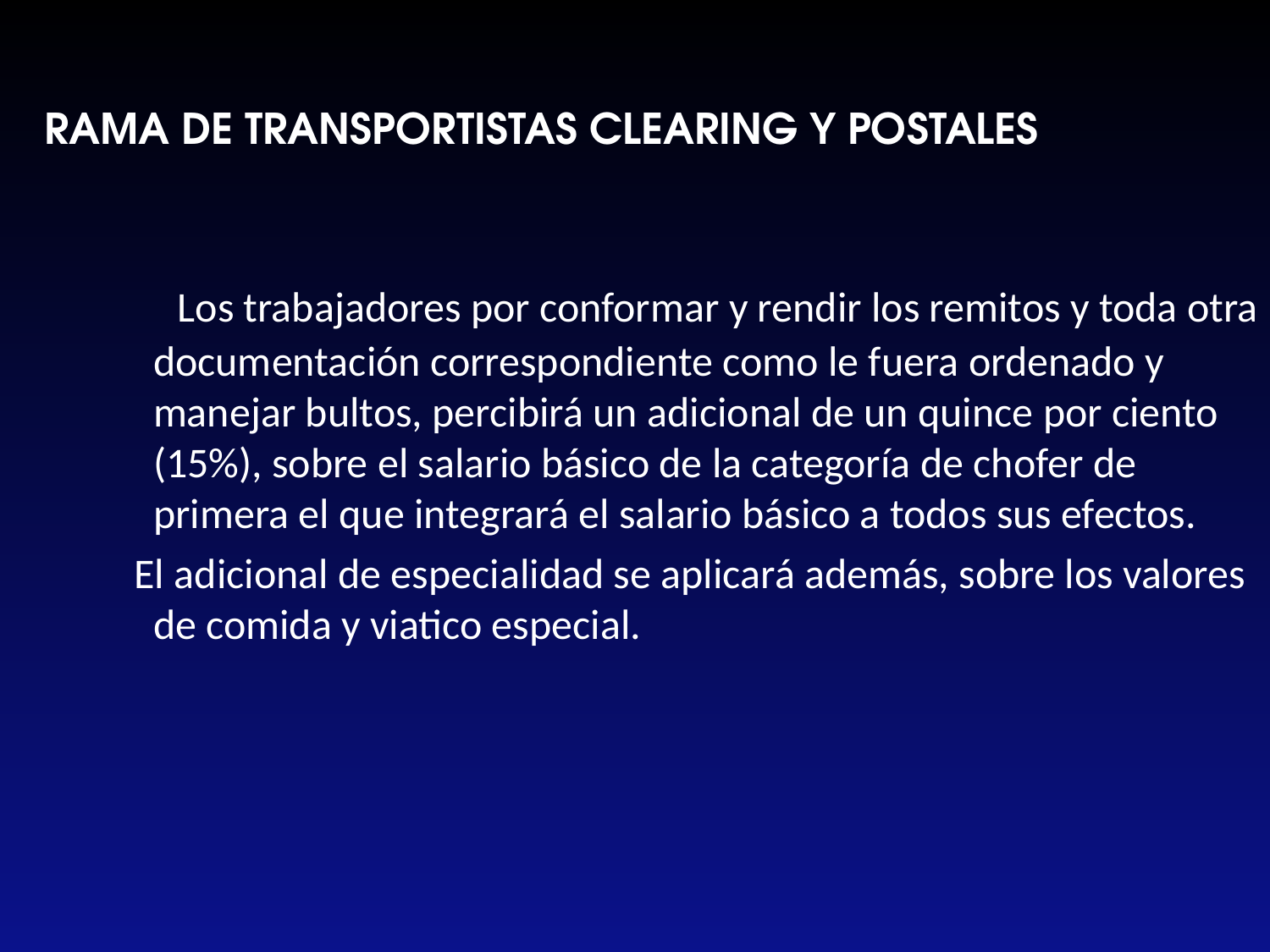

RAMA DE TRANSPORTISTAS CLEARING Y POSTALES
     Los trabajadores por conformar y rendir los remitos y toda otra documentación correspondiente como le fuera ordenado y manejar bultos, percibirá un adicional de un quince por ciento (15%), sobre el salario básico de la categoría de chofer de primera el que integrará el salario básico a todos sus efectos.
   El adicional de especialidad se aplicará además, sobre los valores de comida y viatico especial.